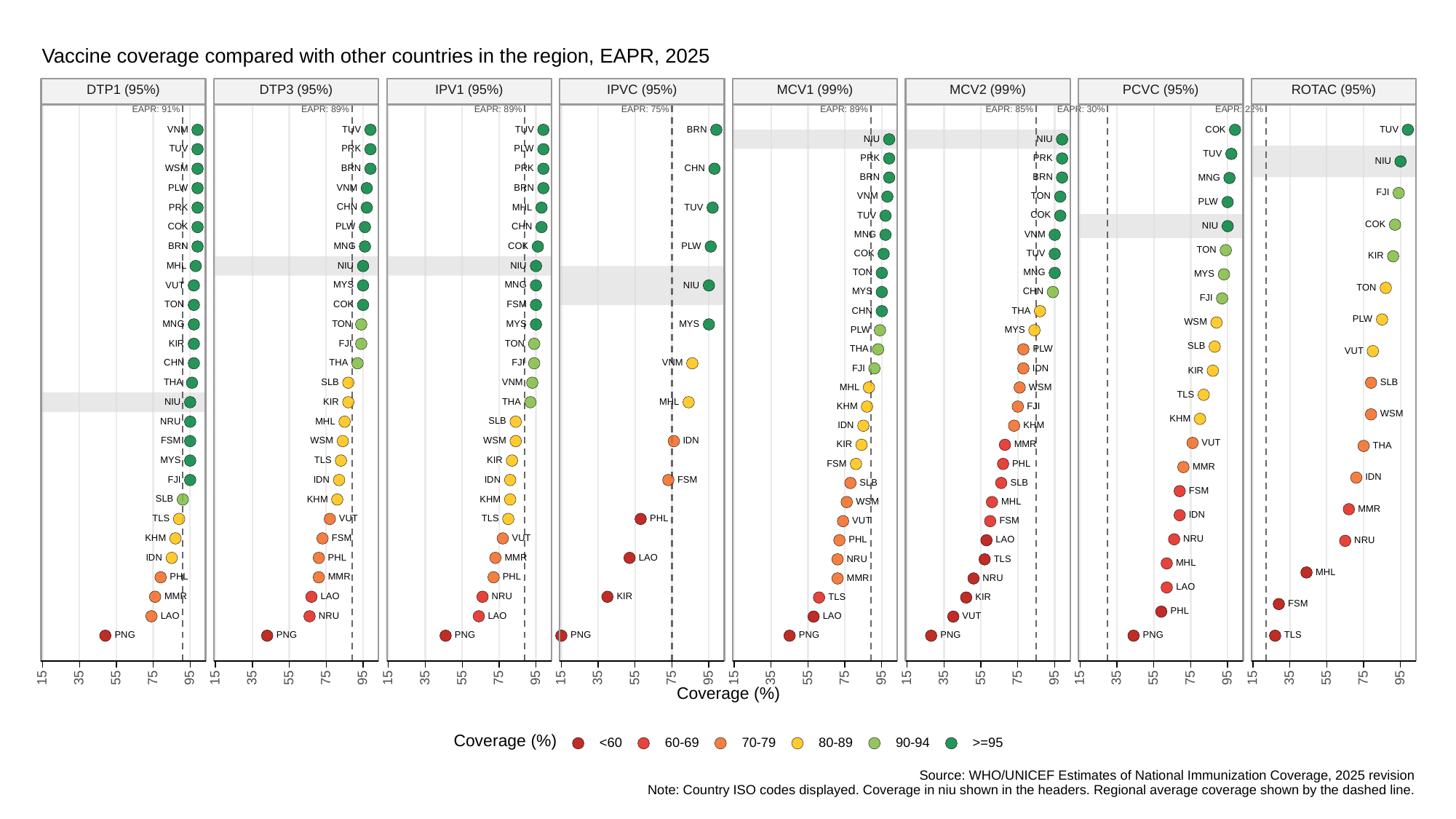

Vaccine coverage compared with other countries in the region, EAPR, 2025

ROTAC (95%)
DTP1 (95%)
DTP3 (95%)
IPV1 (95%)
IPVC (95%)
MCV1 (99%)
MCV2 (99%)
PCVC (95%)

EAPR: 91%
EAPR: 89%
EAPR: 89%
EAPR: 75%
EAPR: 89%
EAPR: 85%
EAPR: 30%
EAPR: 22%

COK
TUV
TUV
TUV
VNM
BRN

NIU
NIU

TUV
PRK
PLW

TUV

PRK
PRK

NIU

WSM
CHN
BRN
PRK

BRN
BRN
MNG

PLW
VNM
BRN

FJI

TON
VNM

PLW

CHN
TUV
PRK
MHL

COK
TUV

COK

NIU
COK
CHN
PLW

MNG
VNM

COK
MNG
BRN
PLW

TON

COK
TUV

KIR

NIU
NIU
MHL

TON
MNG
MYS

MYS
MNG
VUT
NIU

TON

MYS
CHN

FJI

TON
COK
FSM

CHN
THA

PLW

WSM
TON
MNG
MYS
MYS

MYS
PLW

TON
FJI
KIR

SLB

THA
PLW
VUT

CHN
FJI
THA
VNM

FJI
IDN
KIR

SLB
SLB
THA
VNM

WSM
MHL

TLS

NIU
KIR
THA
MHL

FJI
KHM

WSM

KHM

SLB
NRU
MHL

IDN
KHM

FSM
WSM
WSM
IDN

VUT

KIR
MMR
THA

MYS
TLS
KIR

FSM
PHL

MMR

IDN

FSM
FJI
IDN
IDN

SLB
SLB

FSM

SLB
KHM
KHM

WSM
MHL

MMR

IDN

TLS
TLS

VUT
PHL
FSM
VUT

FSM
VUT
KHM

NRU
LAO
PHL
NRU

LAO
IDN
PHL
MMR
TLS
NRU

MHL

MHL

PHL
MMR
PHL
NRU
MMR

LAO

LAO
NRU
MMR
KIR
TLS
KIR

FSM

PHL

LAO
LAO
NRU
LAO
VUT

PNG
PNG
PNG
PNG
PNG
PNG
PNG
TLS

35
35
35
35
35
35
35
35
15
95
15
95
15
95
15
95
15
95
15
95
15
95
15
95
75
75
75
75
75
75
75
75
55
55
55
55
55
55
55
55
Coverage (%)
Coverage (%)

<60
60-69
70-79
80-89
90-94
>=95
Source: WHO/UNICEF Estimates of National Immunization Coverage, 2025 revision
Note: Country ISO codes displayed. Coverage in niu shown in the headers. Regional average coverage shown by the dashed line.